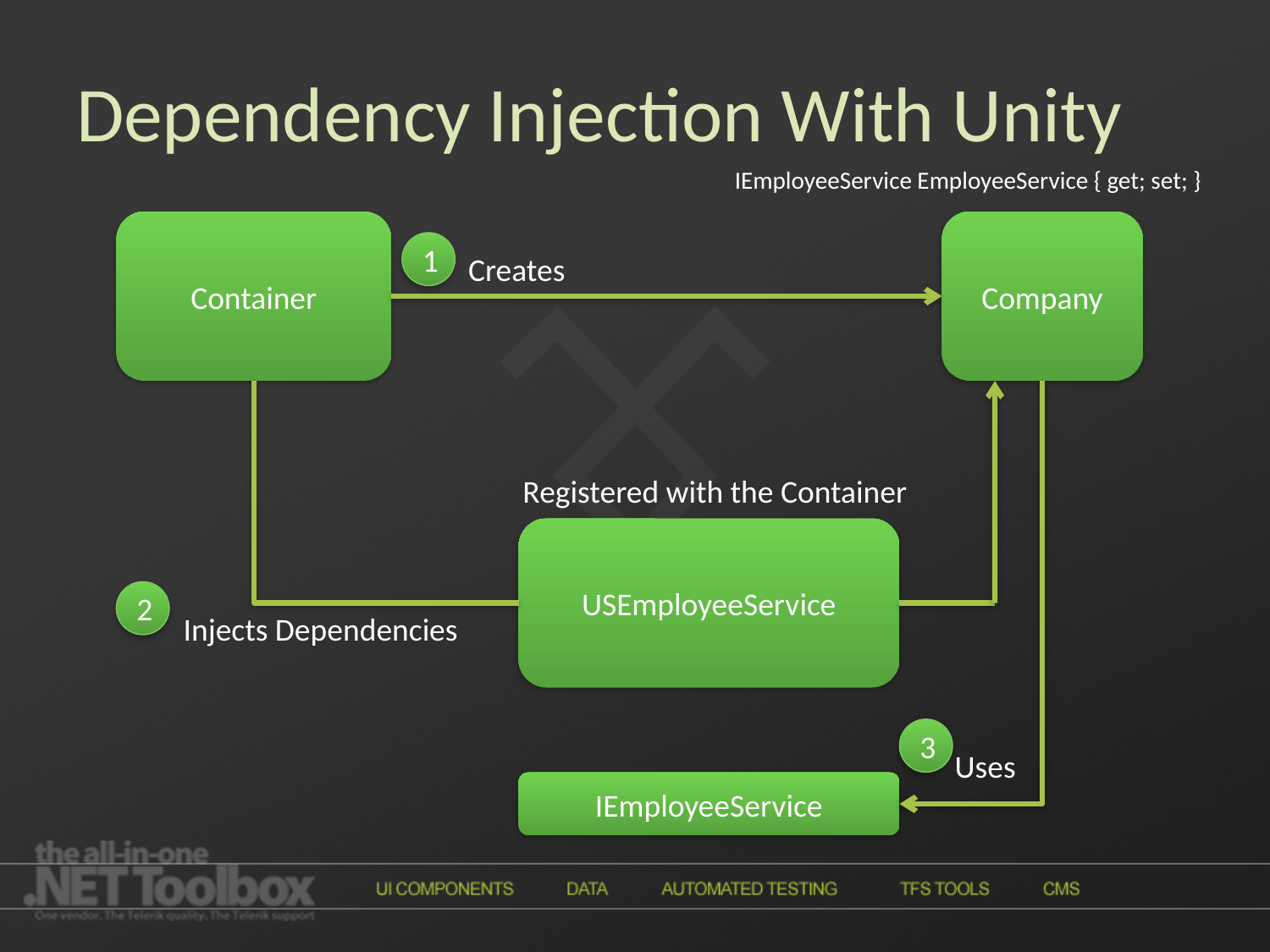

# Dependency Injection With Unity
IEmployeeService EmployeeService { get; set; }
Container
Company
1
Creates
Registered with the Container
USEmployeeService
2
Injects Dependencies
3
Uses
IEmployeeService